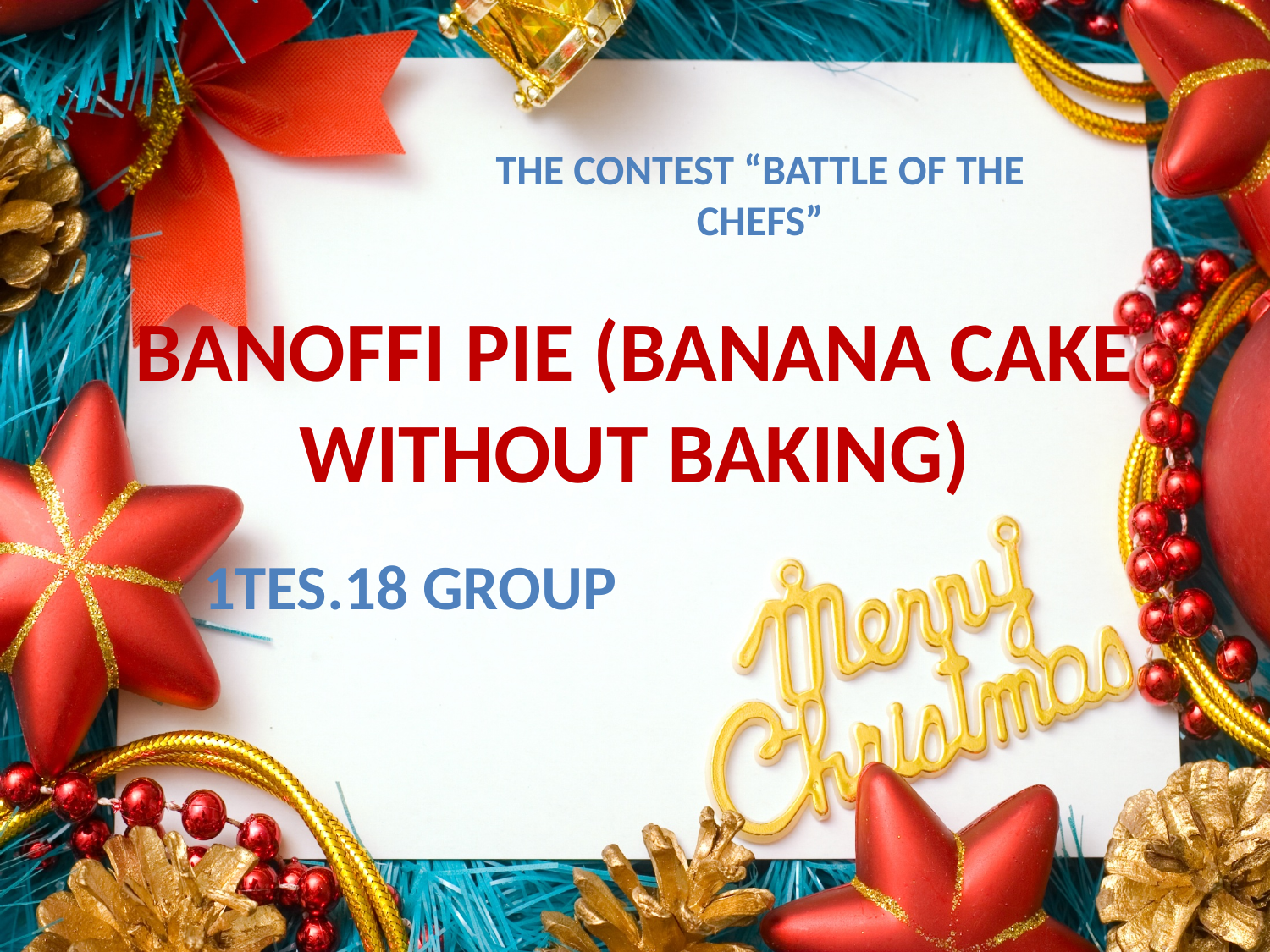

THE CONTEST “BATTLE OF THE CHEFS”
# BANOFFI PIE (BANANA CAKE WITHOUT BAKING)
1TES.18 GROUP